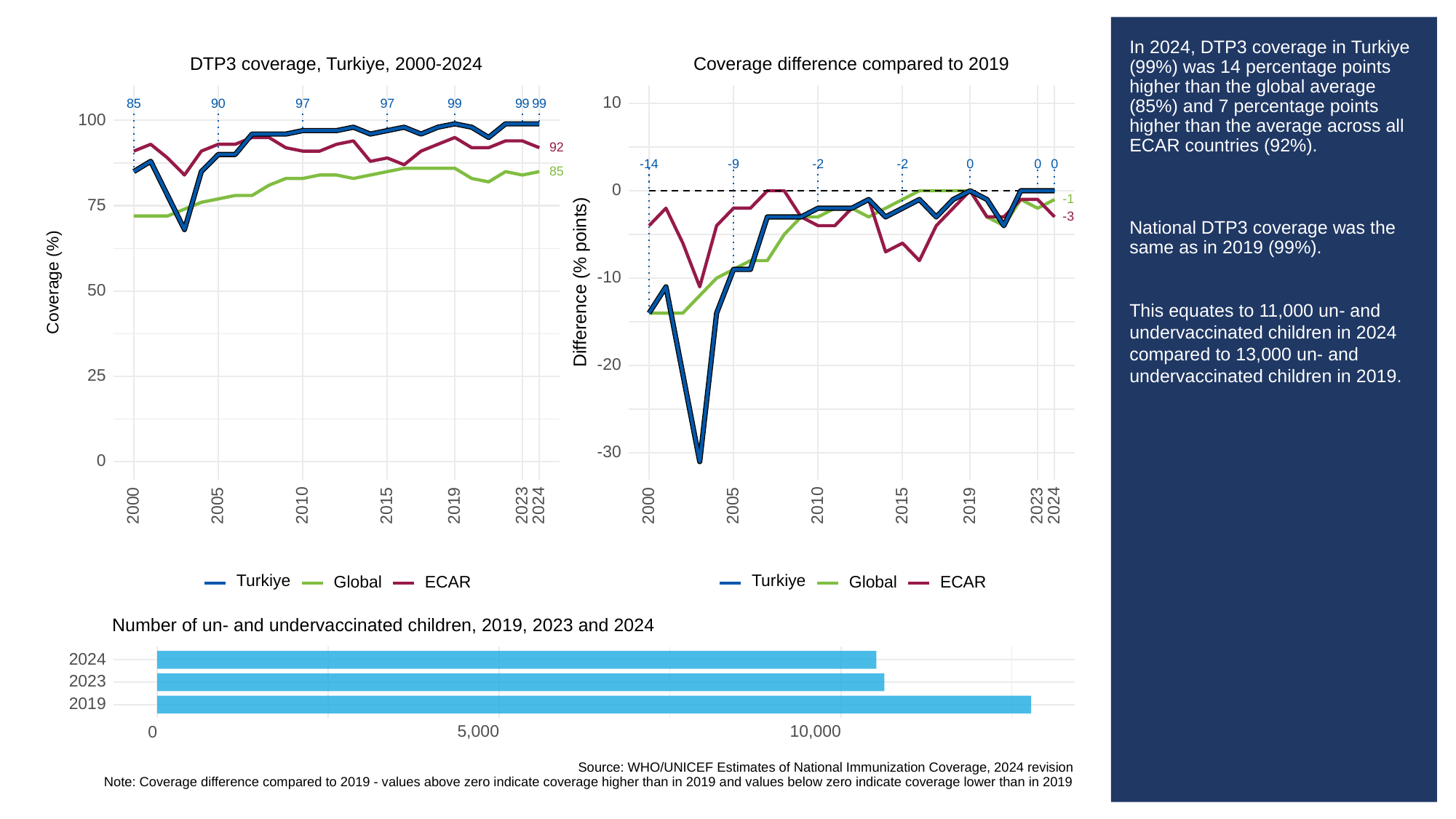

# In 2024, DTP3 coverage in Turkiye (99%) was 14 percentage points higher than the global average (85%) and 7 percentage points higher than the average across all ECAR countries (92%).

National DTP3 coverage was the same as in 2019 (99%).

This equates to 11,000 un- and undervaccinated children in 2024 compared to 13,000 un- and undervaccinated children in 2019.

Coverage difference compared to 2019
DTP3 coverage, Turkiye, 2000-2024

10
85
90
97
97
99
99
99

100

92

-9
0
0
0
-14
-2
-2

85

0

-1
75

-3

-10
Difference (% points)
Coverage (%)

50

-20

25

-30

0

2023
2023
2000
2005
2010
2015
2019
2024
2000
2005
2010
2015
2019
2024
Turkiye
Turkiye
Global
ECAR
Global
ECAR

Number of un- and undervaccinated children, 2019, 2023 and 2024

2024

2023

2019

5,000
10,000
0
Source: WHO/UNICEF Estimates of National Immunization Coverage, 2024 revision
Note: Coverage difference compared to 2019 - values above zero indicate coverage higher than in 2019 and values below zero indicate coverage lower than in 2019